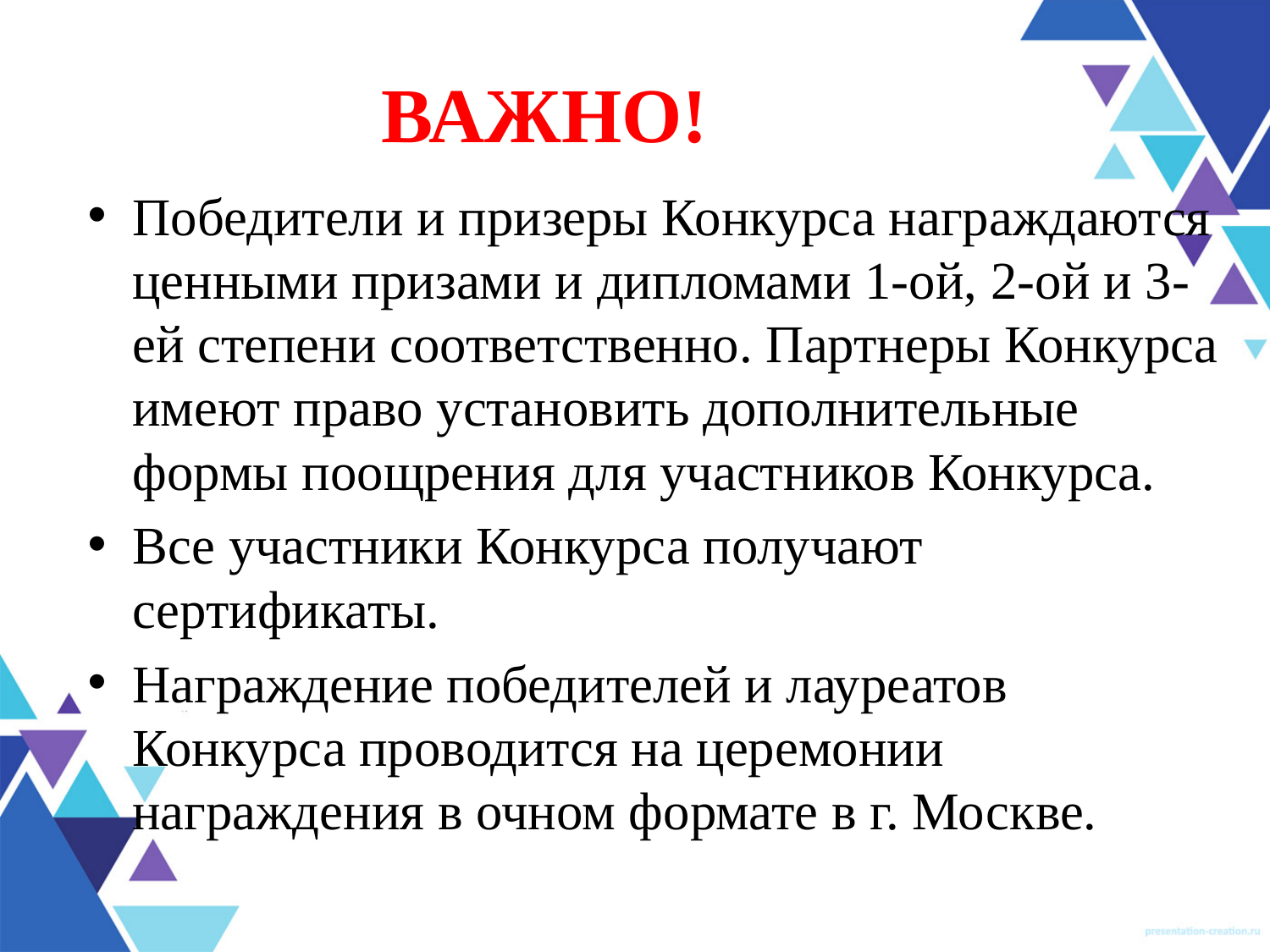

# ВАЖНО!
Победители и призеры Конкурса награждаются ценными призами и дипломами 1-ой, 2-ой и 3-ей степени соответственно. Партнеры Конкурса имеют право установить дополнительные формы поощрения для участников Конкурса.
Все участники Конкурса получают сертификаты.
Награждение победителей и лауреатов Конкурса проводится на церемонии награждения в очном формате в г. Москве.